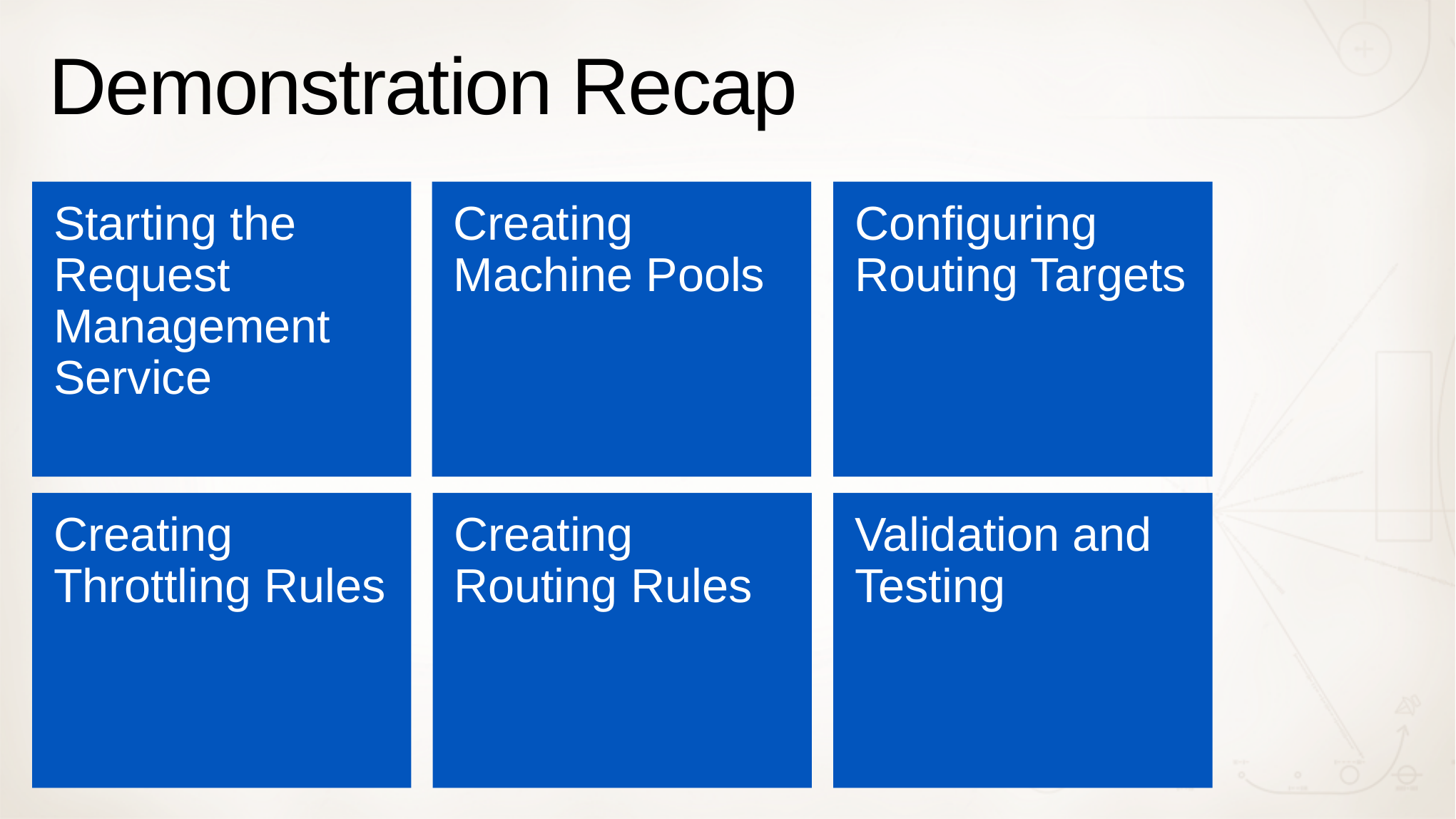

# Demonstration Recap
Starting the Request Management Service
Creating Machine Pools
Configuring Routing Targets
Creating Throttling Rules
Creating Routing Rules
Validation and Testing